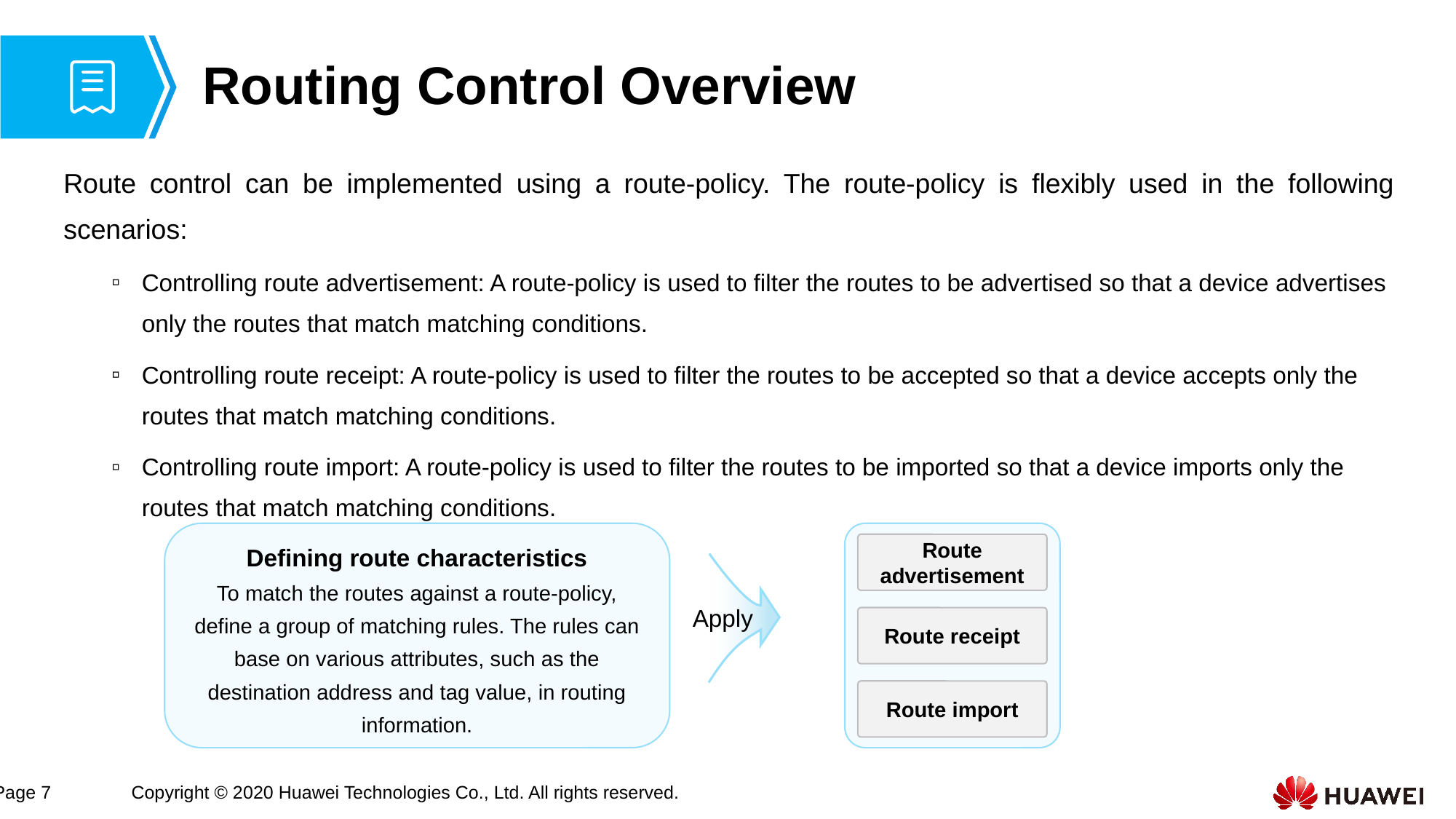

# Routing Control Overview
Route control can be implemented using a route-policy. The route-policy is flexibly used in the following scenarios:
Controlling route advertisement: A route-policy is used to filter the routes to be advertised so that a device advertises only the routes that match matching conditions.
Controlling route receipt: A route-policy is used to filter the routes to be accepted so that a device accepts only the routes that match matching conditions.
Controlling route import: A route-policy is used to filter the routes to be imported so that a device imports only the routes that match matching conditions.
Defining route characteristics
To match the routes against a route-policy, define a group of matching rules. The rules can base on various attributes, such as the destination address and tag value, in routing information.

Route advertisement
Route receipt
Route import

Apply